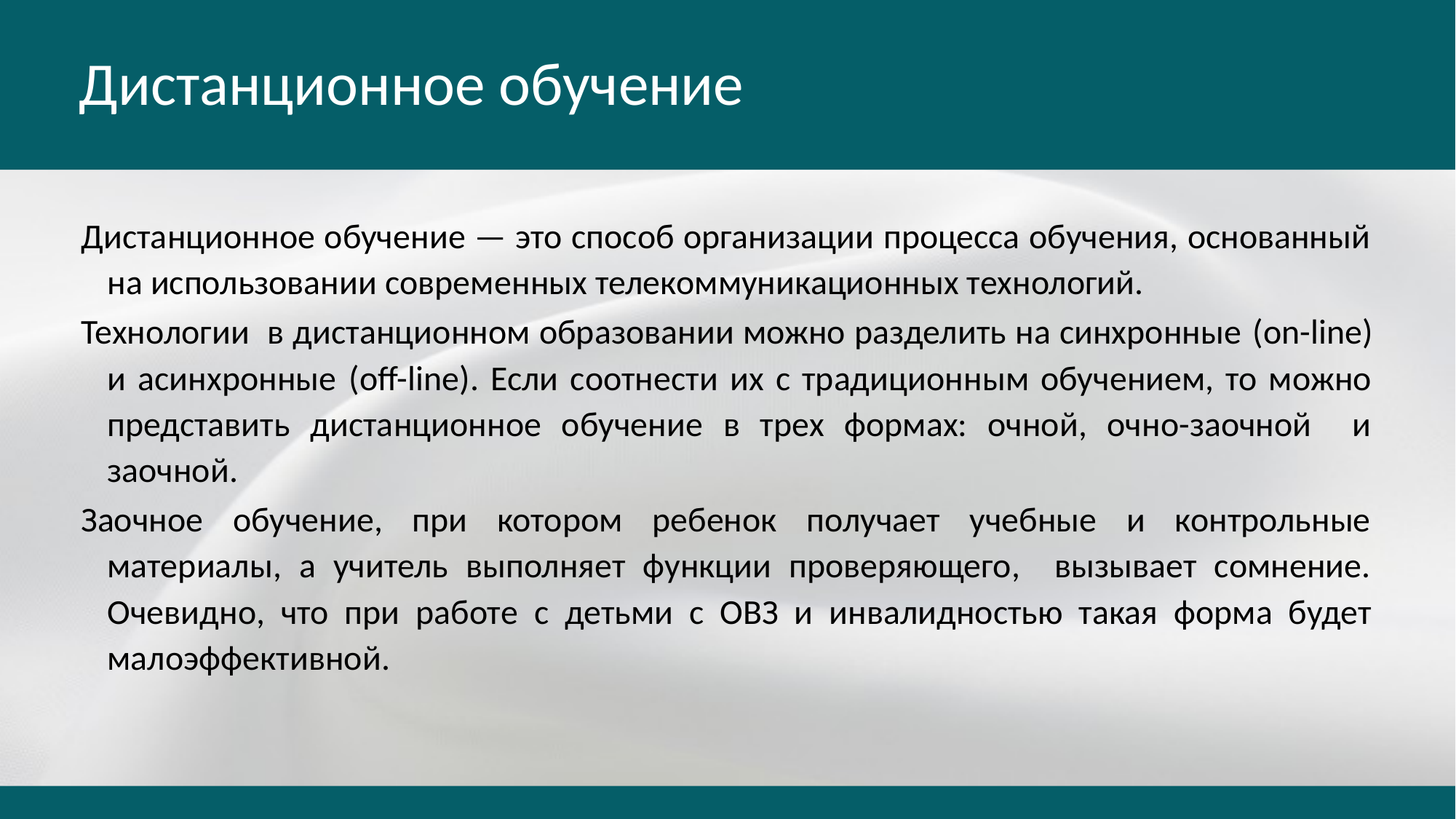

# Дистанционное обучение
Дистанционное обучение — это способ организации процесса обучения, основанный на использовании совре­менных телекоммуникационных технологий.
Технологии  в дистанционном образовании можно разделить на синхронные (on-line) и асинхронные (off-line). Если соотнести их с традиционным обучением, то можно представить дистанционное обучение в трех формах: очной, очно-заочной  и заочной.
Заочное обучение, при котором ребенок получает учебные и контрольные материалы, а учитель выполняет функции проверяющего,  вызывает сомнение. Очевидно, что при работе с детьми с ОВЗ и инвалидностью такая форма будет малоэффективной.